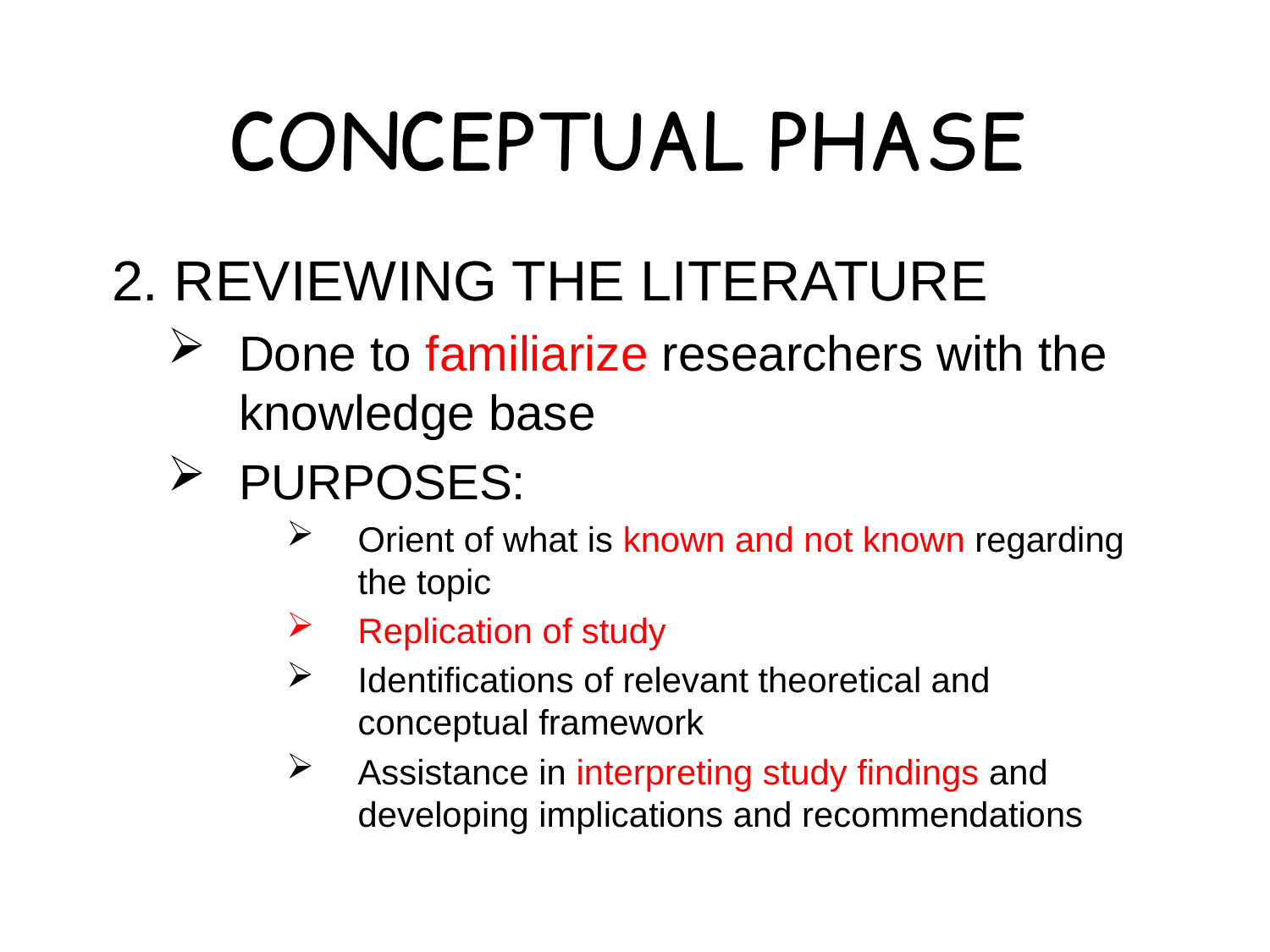

# CONCEPTUAL PHASE
2. REVIEWING THE LITERATURE
Done to familiarize researchers with the knowledge base
PURPOSES:
Orient of what is known and not known regarding the topic
Replication of study
Identifications of relevant theoretical and conceptual framework
Assistance in interpreting study findings and developing implications and recommendations